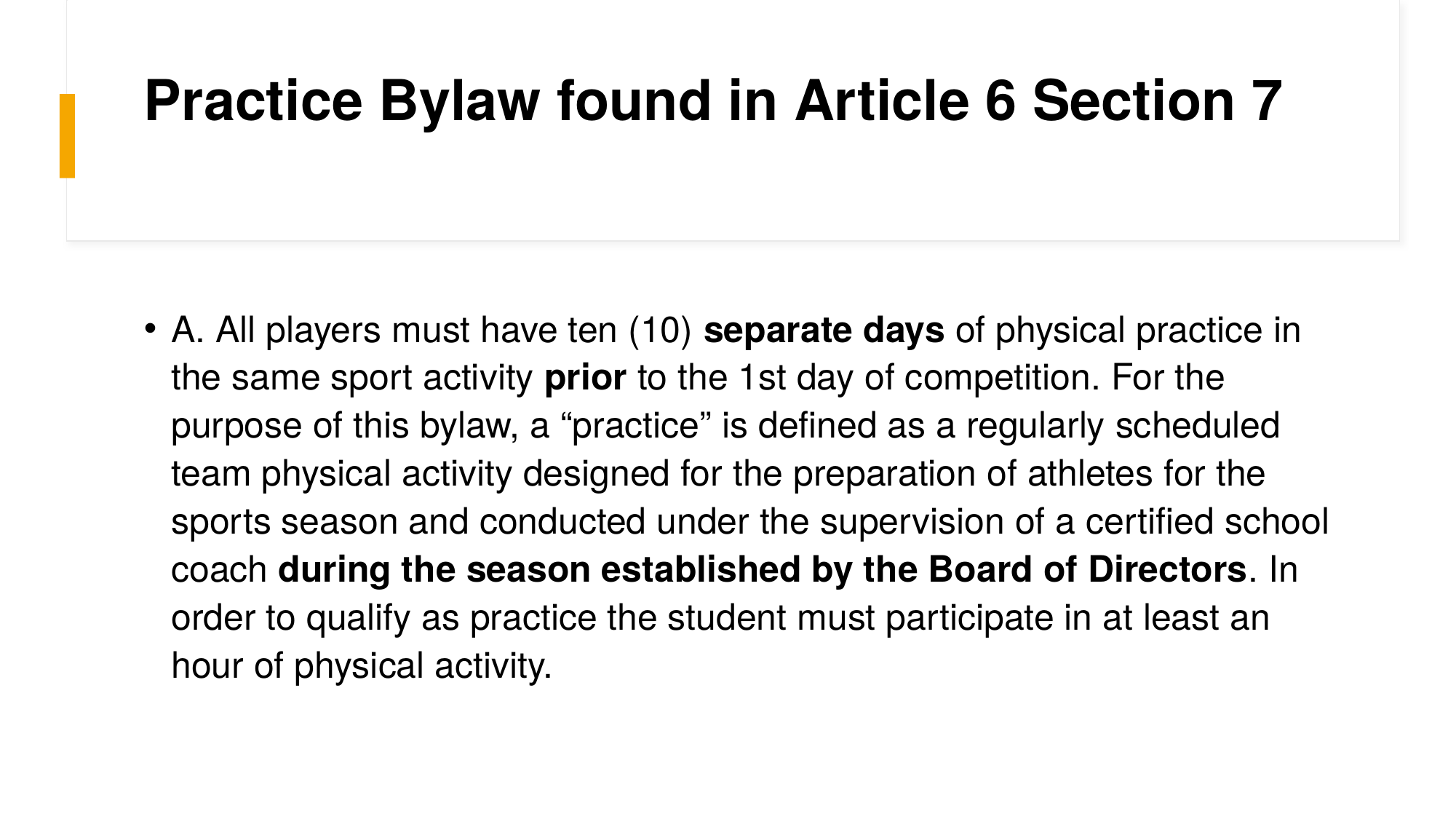

# Practice Bylaw found in Article 6 Section 7
A. All players must have ten (10) separate days of physical practice in the same sport activity prior to the 1st day of competition. For the purpose of this bylaw, a “practice” is defined as a regularly scheduled team physical activity designed for the preparation of athletes for the sports season and conducted under the supervision of a certified school coach during the season established by the Board of Directors. In order to qualify as practice the student must participate in at least an hour of physical activity.